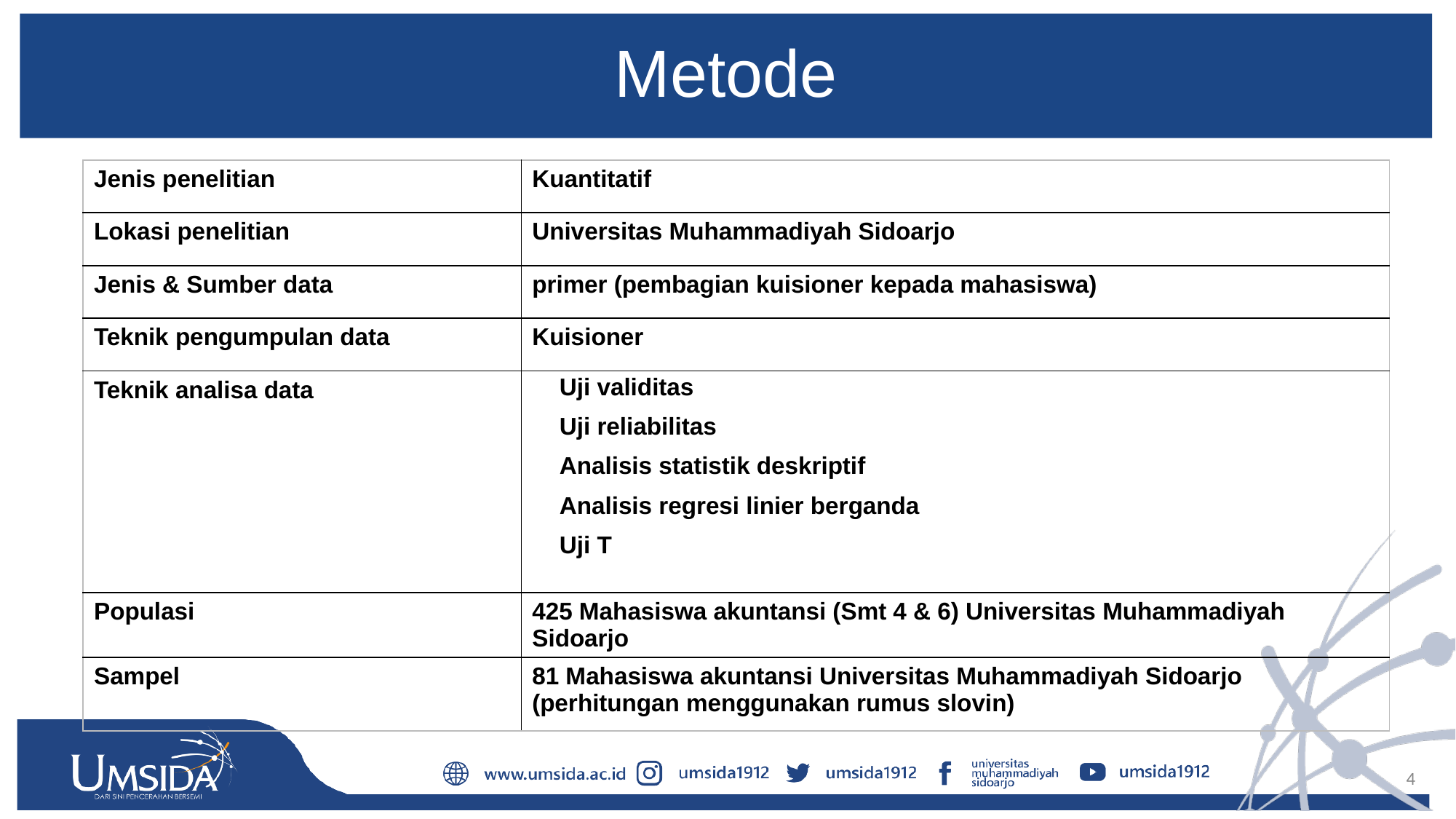

# Metode

| Jenis penelitian | Kuantitatif |
| --- | --- |
| Lokasi penelitian | Universitas Muhammadiyah Sidoarjo |
| Jenis & Sumber data | primer (pembagian kuisioner kepada mahasiswa) |
| Teknik pengumpulan data | Kuisioner |
| Teknik analisa data | Uji validitas Uji reliabilitas Analisis statistik deskriptif Analisis regresi linier berganda Uji T |
| Populasi | 425 Mahasiswa akuntansi (Smt 4 & 6) Universitas Muhammadiyah Sidoarjo |
| Sampel | 81 Mahasiswa akuntansi Universitas Muhammadiyah Sidoarjo (perhitungan menggunakan rumus slovin) |